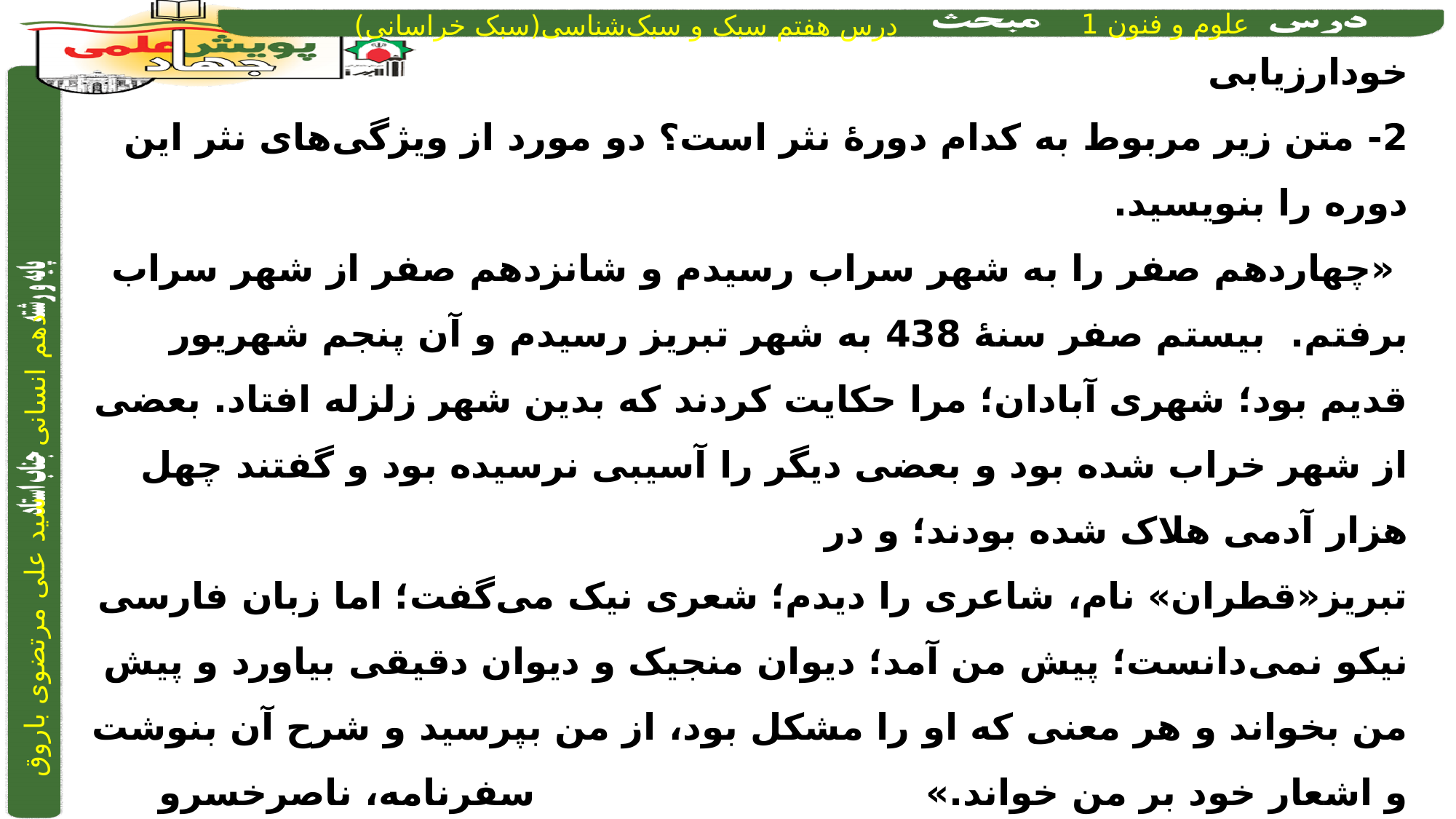

خودارزیابی
2- متن زیر مربوط به کدام دورۀ نثر است؟ دو مورد از ویژگی‌های نثر این دوره را بنویسید.
 «چهاردهم صفر را به شهر سراب رسیدم و شانزدهم صفر از شهر سراب برفتم.  بیستم صفر سنۀ 438 به شهر تبریز رسیدم و آن پنجم شهریور قدیم بود؛ شهری آبادان؛ مرا حکایت کردند که بدین شهر زلزله افتاد. بعضی از شهر خراب شده بود و بعضی دیگر را آسیبی نرسیده بود و گفتند چهل هزار آدمی هلاک شده بودند؛ و در
تبریز«قطران» نام، شاعری را دیدم؛ شعری نیک می‌گفت؛ اما زبان فارسی نیکو نمی‌دانست؛ پیش من آمد؛ دیوان منجیک و دیوان دقیقی بیاورد و پیش من بخواند و هر معنی که او را مشکل بود، از من بپرسید و شرح آن بنوشت و اشعار خود بر من خواند.»					سفرنامه، ناصرخسرو
1- کوتاهی و سادگی جمله‌ها
2- کاربرد فعل‌های تاریخی: برفتم، بیاورد، بخواند، بپرسید، بنوشت، افتاد(شد)، برخواند،
3- کاربرد «را» به جای حرف اضافه
4- کاربرد واژه‌های کهن: آدمی: انسان		5- کاربرد واژه‌های عربی(سنه، صفر...)